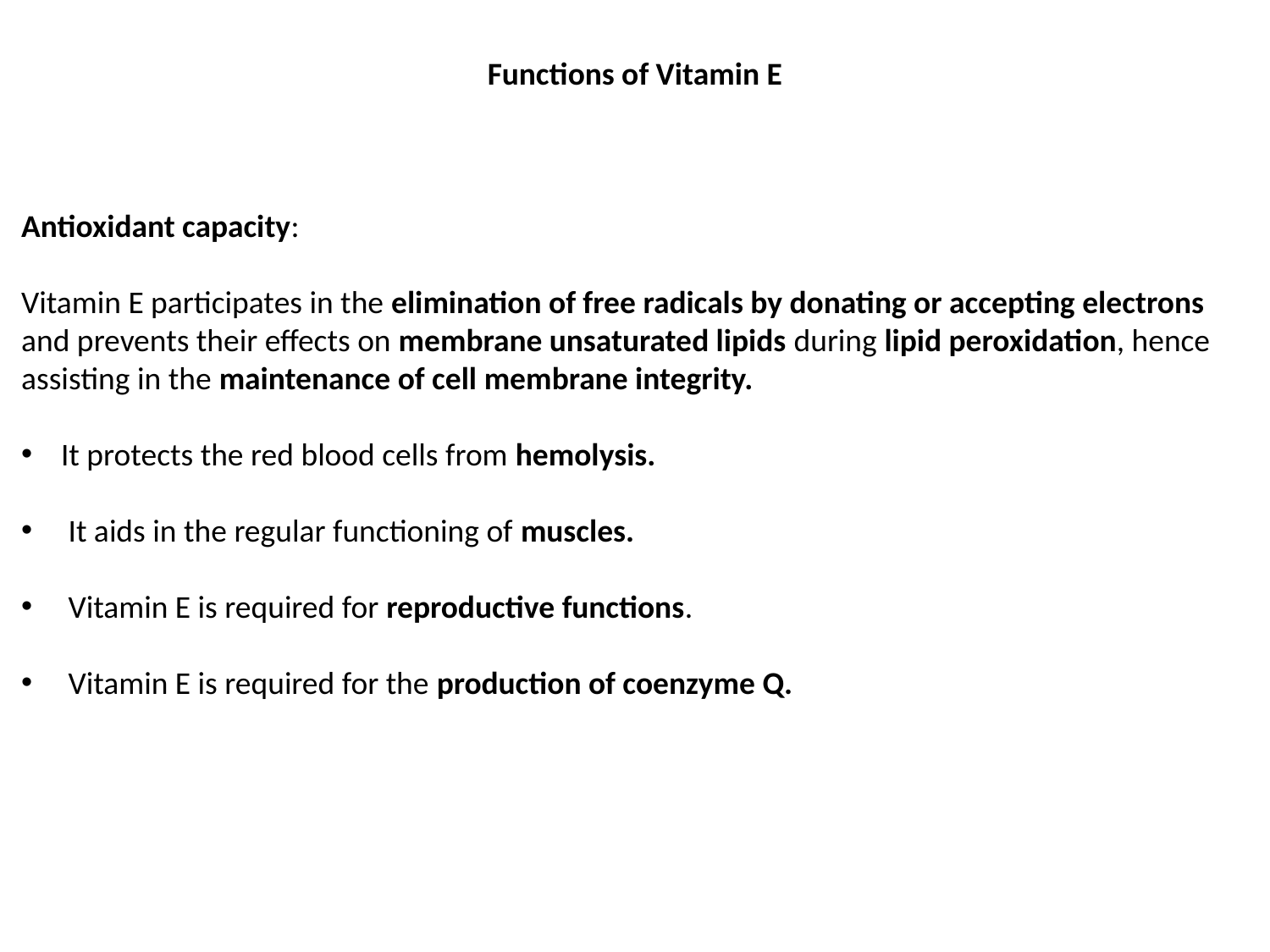

Functions of Vitamin E

Antioxidant capacity:

Vitamin E participates in the elimination of free radicals by donating or accepting electrons and prevents their effects on membrane unsaturated lipids during lipid peroxidation, hence assisting in the maintenance of cell membrane integrity.

It protects the red blood cells from hemolysis.

 It aids in the regular functioning of muscles.

 Vitamin E is required for reproductive functions.

 Vitamin E is required for the production of coenzyme Q.